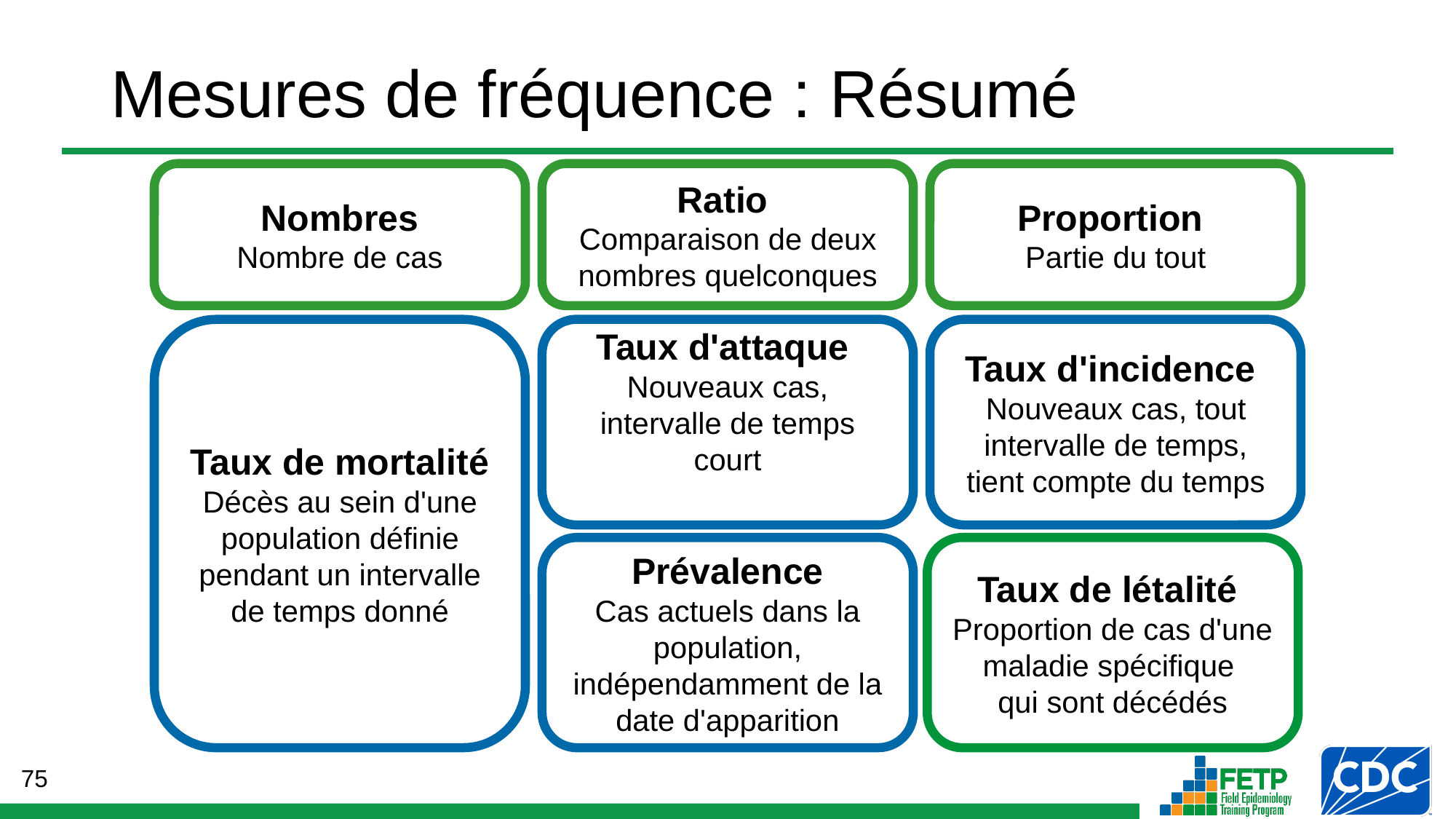

# Mesures de fréquence : Résumé
Nombres
Nombre de cas
Ratio
Comparaison de deux nombres quelconques
Proportion
Partie du tout
Taux d'attaque
Nouveaux cas, intervalle de temps court

Taux d'incidence
Nouveaux cas, tout intervalle de temps, tient compte du temps
Taux de mortalité
Décès au sein d'une population définie pendant un intervalle de temps donné
Prévalence
Cas actuels dans la population, indépendamment de la date d'apparition
Taux de létalité
Proportion de cas d'une maladie spécifique
qui sont décédés